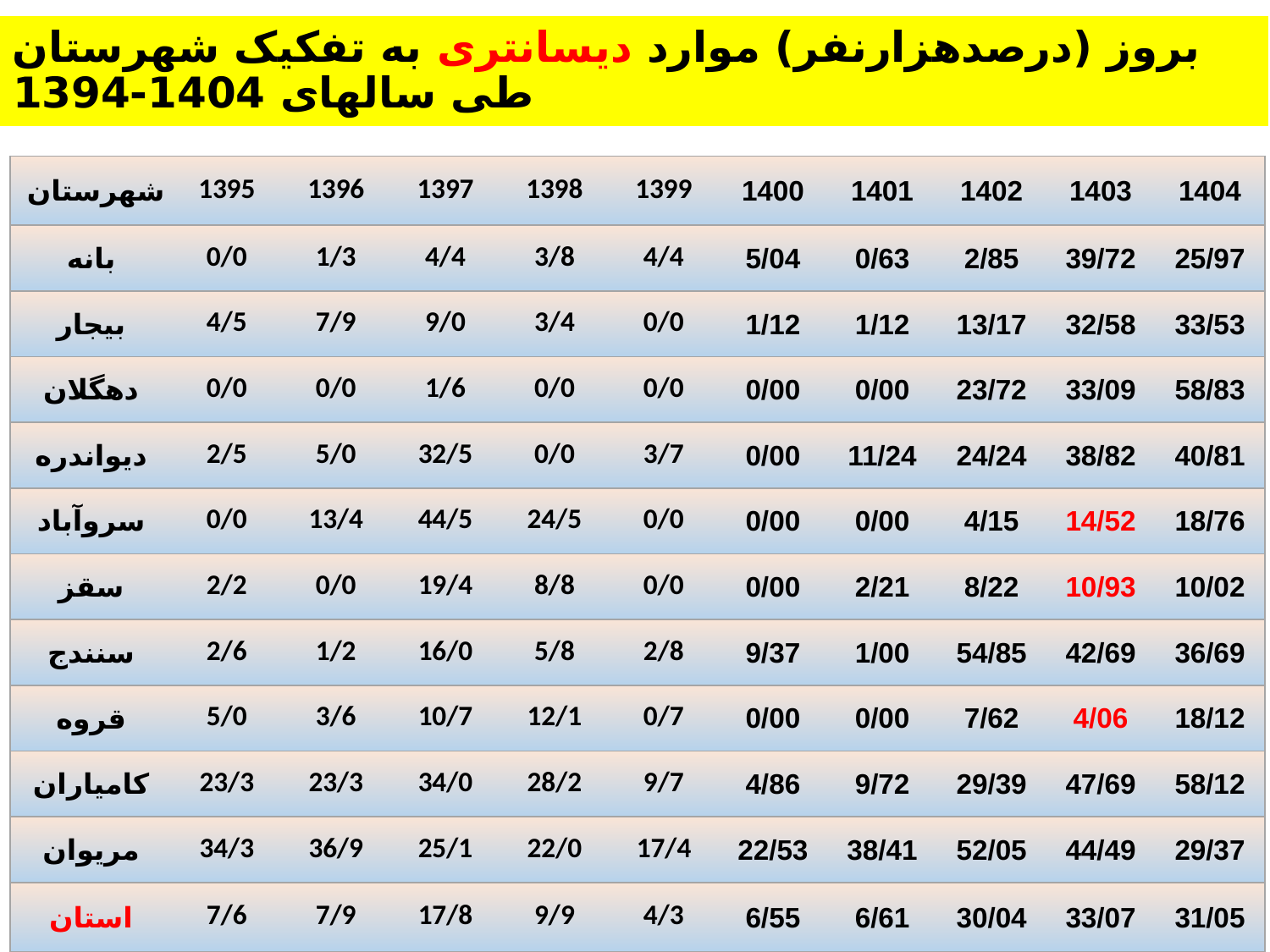

# بروز (درصدهزارنفر) موارد دیسانتری به تفکیک شهرستان طی سالهای 1404-1394
| شهرستان | 1395 | 1396 | 1397 | 1398 | 1399 | 1400 | 1401 | 1402 | 1403 | 1404 |
| --- | --- | --- | --- | --- | --- | --- | --- | --- | --- | --- |
| بانه | 0/0 | 1/3 | 4/4 | 3/8 | 4/4 | 5/04 | 0/63 | 2/85 | 39/72 | 25/97 |
| بیجار | 4/5 | 7/9 | 9/0 | 3/4 | 0/0 | 1/12 | 1/12 | 13/17 | 32/58 | 33/53 |
| دهگلان | 0/0 | 0/0 | 1/6 | 0/0 | 0/0 | 0/00 | 0/00 | 23/72 | 33/09 | 58/83 |
| دیواندره | 2/5 | 5/0 | 32/5 | 0/0 | 3/7 | 0/00 | 11/24 | 24/24 | 38/82 | 40/81 |
| سروآباد | 0/0 | 13/4 | 44/5 | 24/5 | 0/0 | 0/00 | 0/00 | 4/15 | 14/52 | 18/76 |
| سقز | 2/2 | 0/0 | 19/4 | 8/8 | 0/0 | 0/00 | 2/21 | 8/22 | 10/93 | 10/02 |
| سنندج | 2/6 | 1/2 | 16/0 | 5/8 | 2/8 | 9/37 | 1/00 | 54/85 | 42/69 | 36/69 |
| قروه | 5/0 | 3/6 | 10/7 | 12/1 | 0/7 | 0/00 | 0/00 | 7/62 | 4/06 | 18/12 |
| كامیاران | 23/3 | 23/3 | 34/0 | 28/2 | 9/7 | 4/86 | 9/72 | 29/39 | 47/69 | 58/12 |
| مریوان | 34/3 | 36/9 | 25/1 | 22/0 | 17/4 | 22/53 | 38/41 | 52/05 | 44/49 | 29/37 |
| استان | 7/6 | 7/9 | 17/8 | 9/9 | 4/3 | 6/55 | 6/61 | 30/04 | 33/07 | 31/05 |